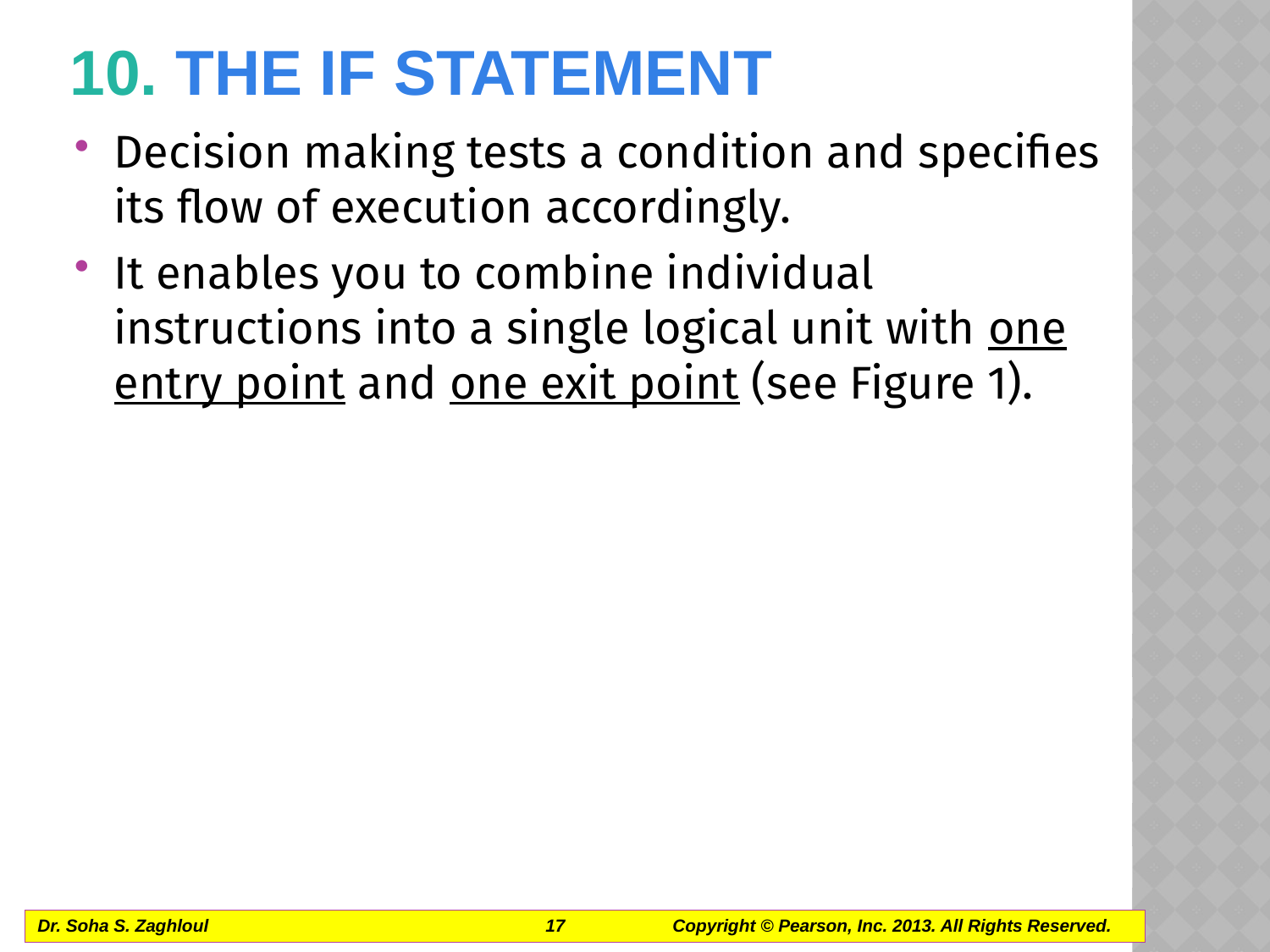

# 10. The if statement
Decision making tests a condition and specifies its flow of execution accordingly.
It enables you to combine individual instructions into a single logical unit with one entry point and one exit point (see Figure 1).

Dr. Soha S. Zaghloul			17	Copyright © Pearson, Inc. 2013. All Rights Reserved.